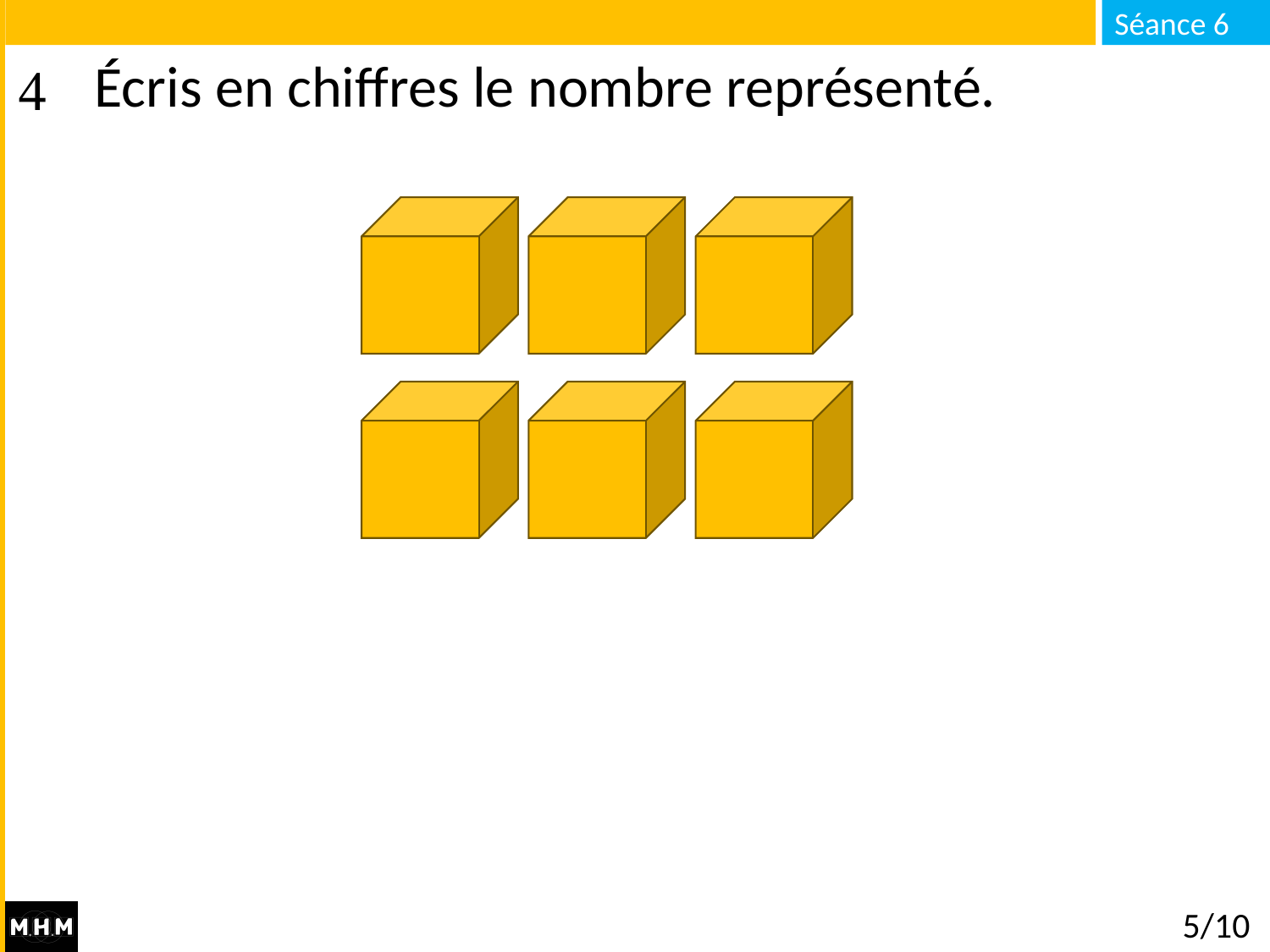

# Écris en chiffres le nombre représenté.

5/10